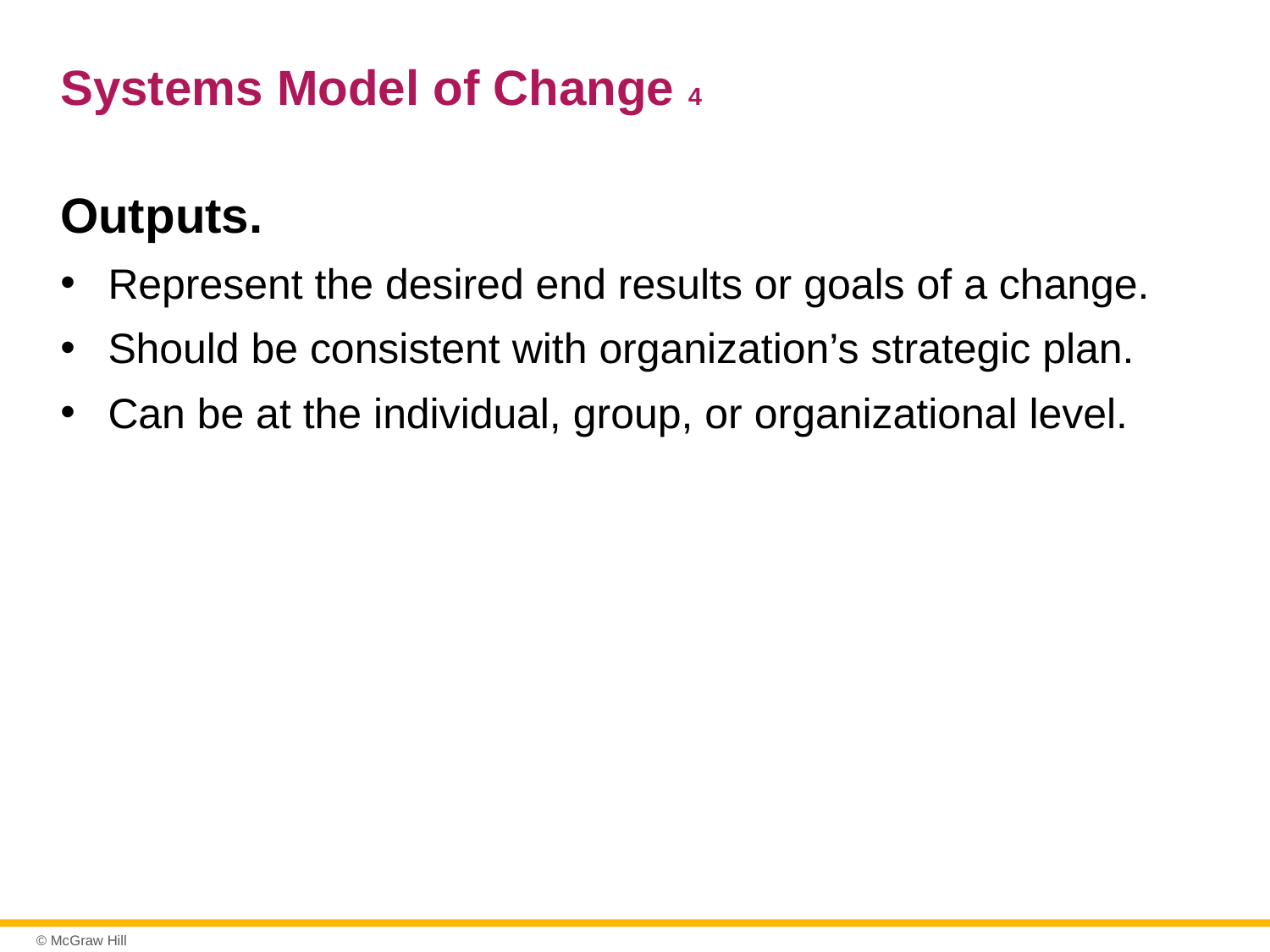

# Systems Model of Change 4
Outputs.
Represent the desired end results or goals of a change.
Should be consistent with organization’s strategic plan.
Can be at the individual, group, or organizational level.